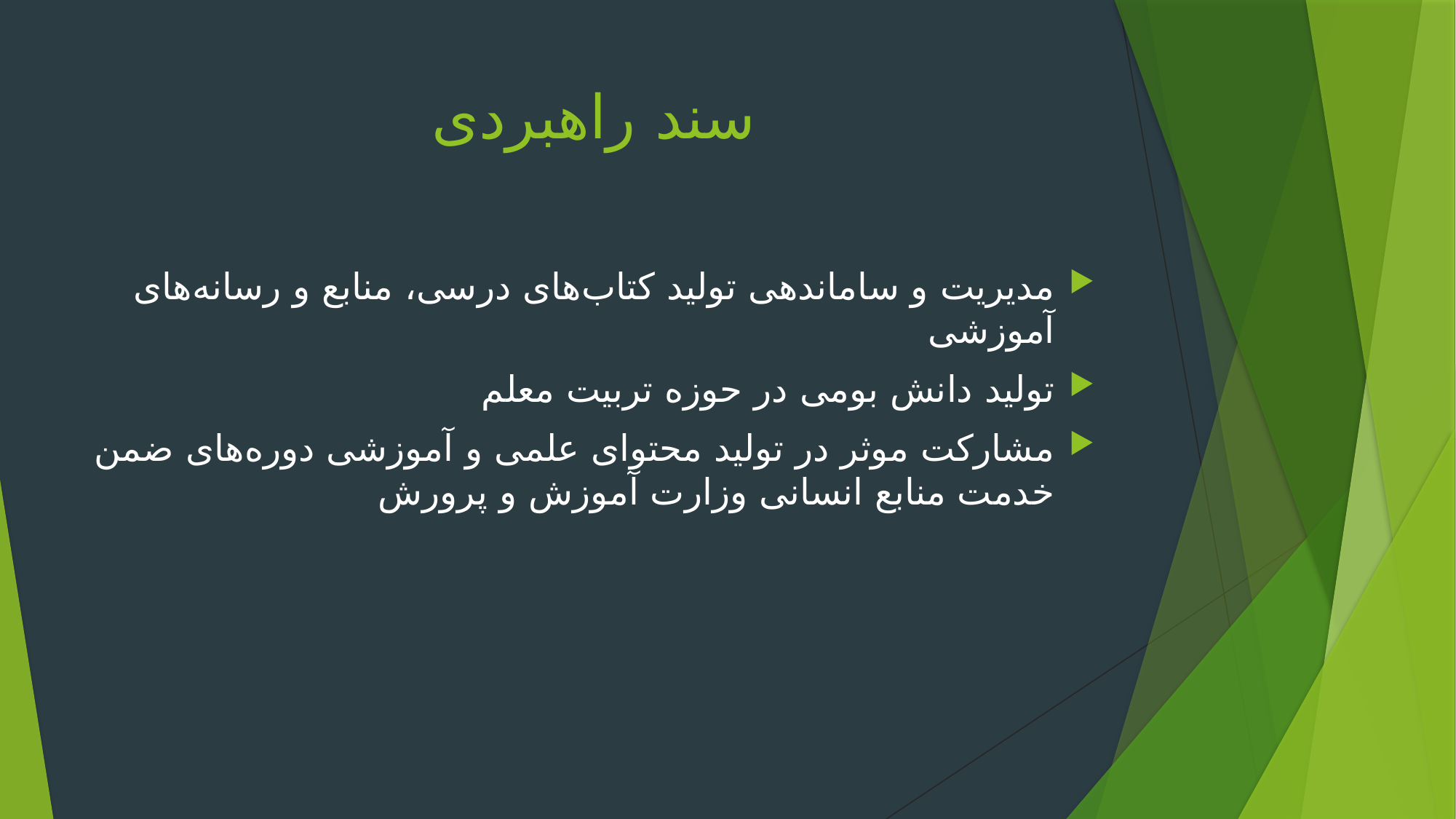

# سند راهبردی
مدیریت و ساماندهی تولید کتاب‌های درسی، منابع و رسانه‌های آموزشی
تولید دانش بومی در حوزه تربیت معلم
مشارکت موثر در تولید محتوای علمی و آموزشی دوره‌های ضمن خدمت منابع انسانی وزارت آموزش و پرورش